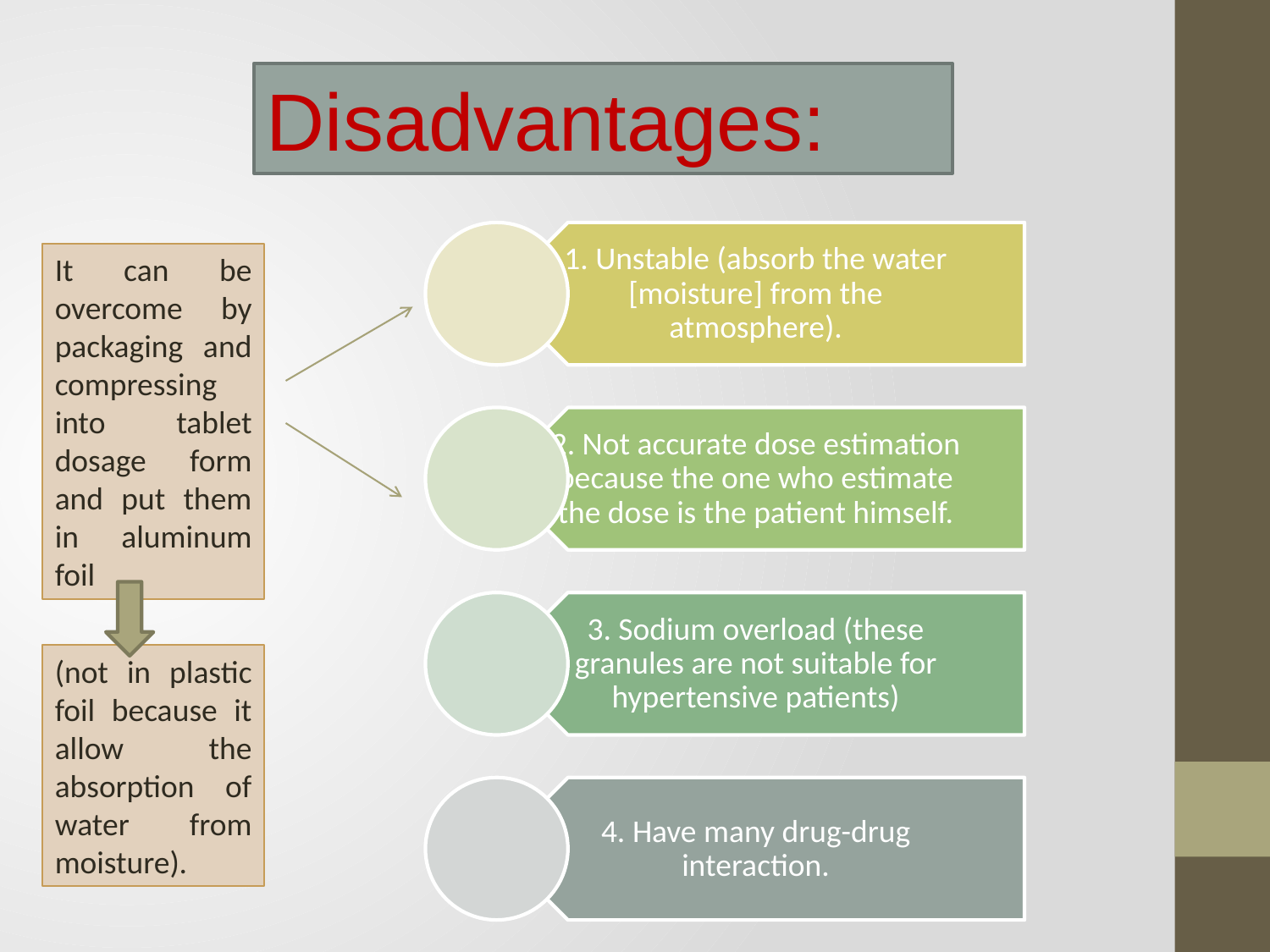

Disadvantages:
1. Unstable (absorb the water [moisture] from the atmosphere).
2. Not accurate dose estimation because the one who estimate the dose is the patient himself.
3. Sodium overload (these granules are not suitable for hypertensive patients)
4. Have many drug-drug interaction.
It can be overcome by packaging and compressing into tablet dosage form and put them in aluminum foil

(not in plastic foil because it allow the absorption of water from moisture).